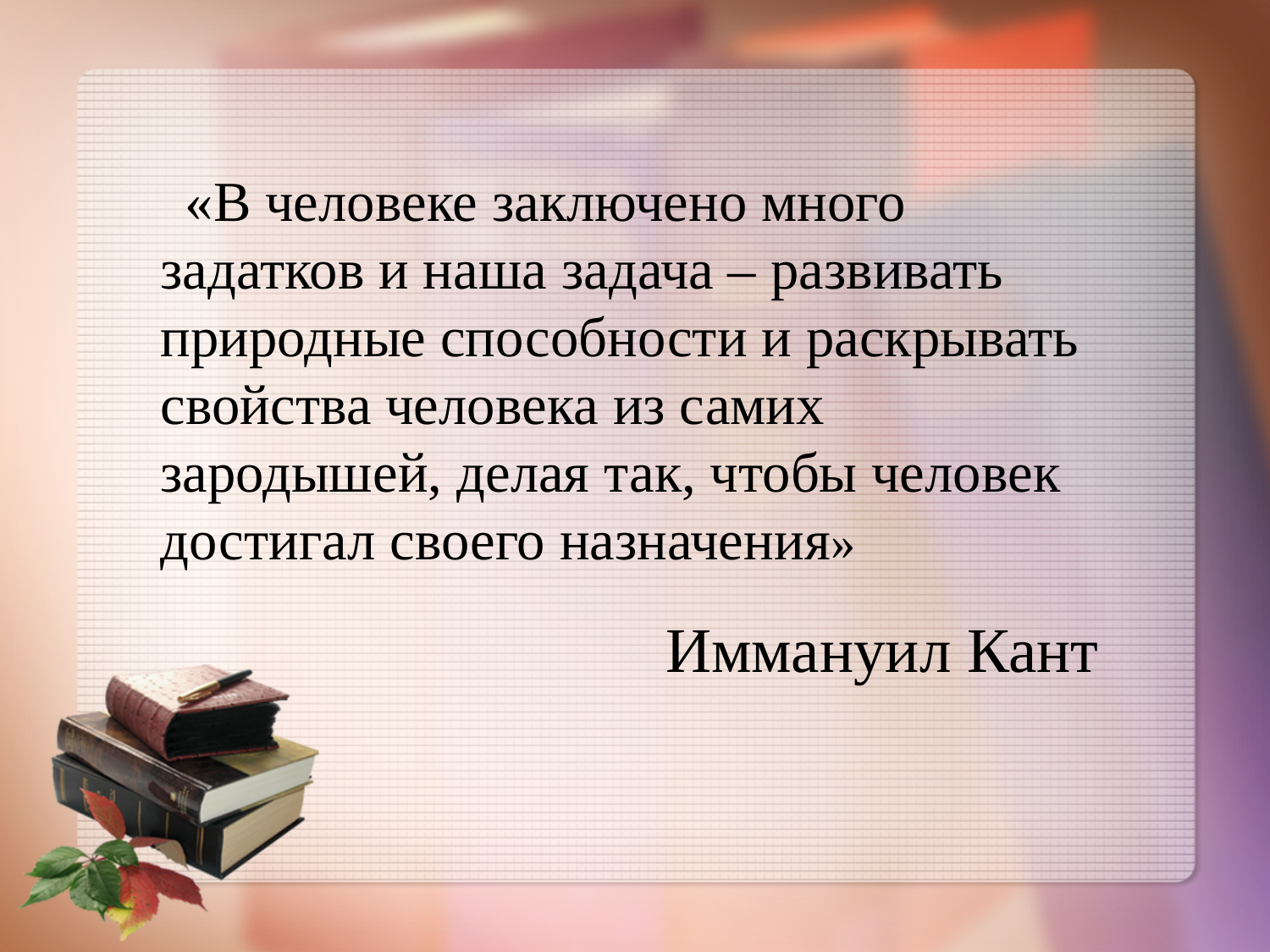

«В человеке заключено много задатков и наша задача – развивать природные способности и раскрывать свойства человека из самих зародышей, делая так, чтобы человек достигал своего назначения»

 Иммануил Кант